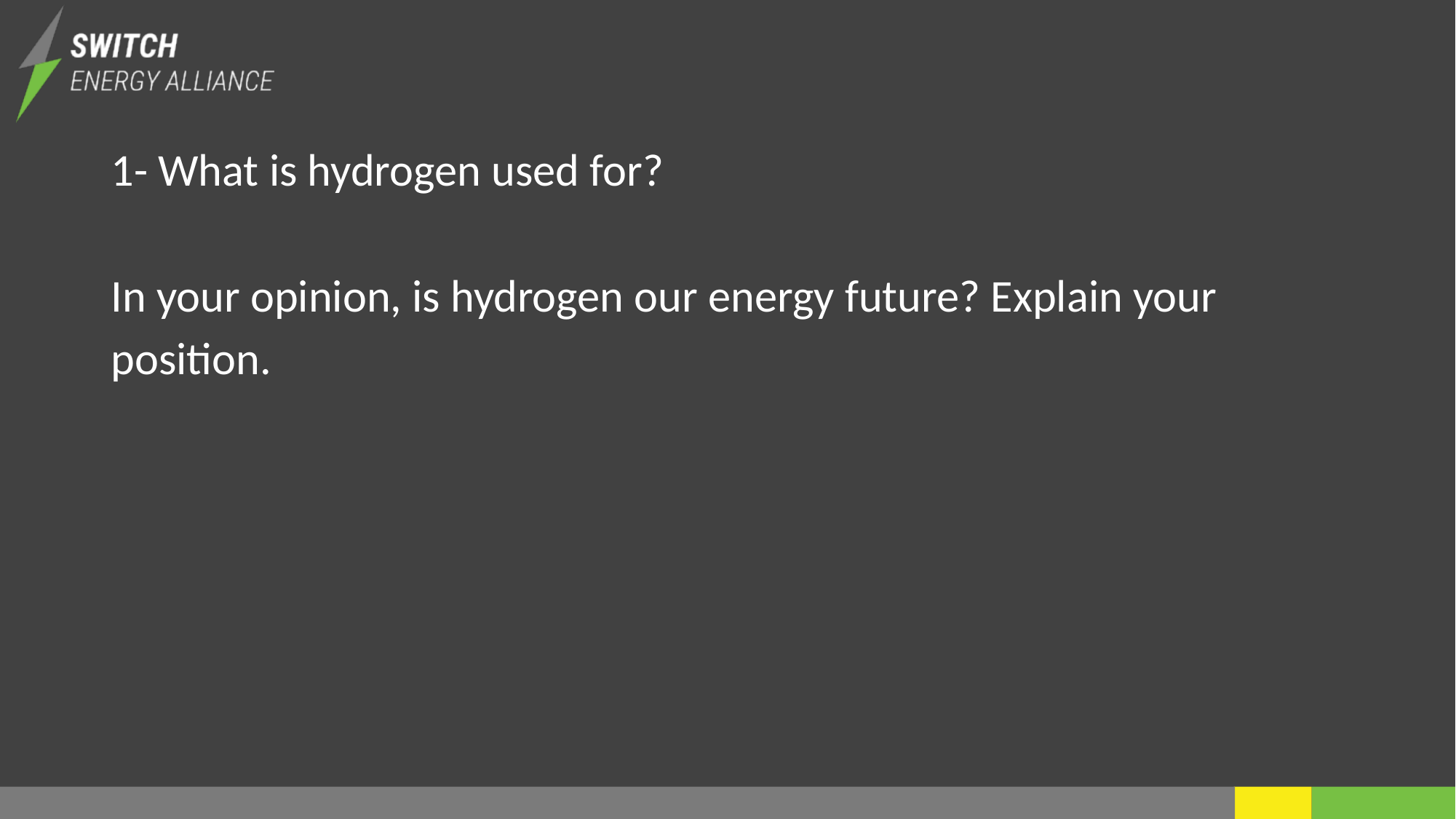

1- What is hydrogen used for?

In your opinion, is hydrogen our energy future? Explain your position.